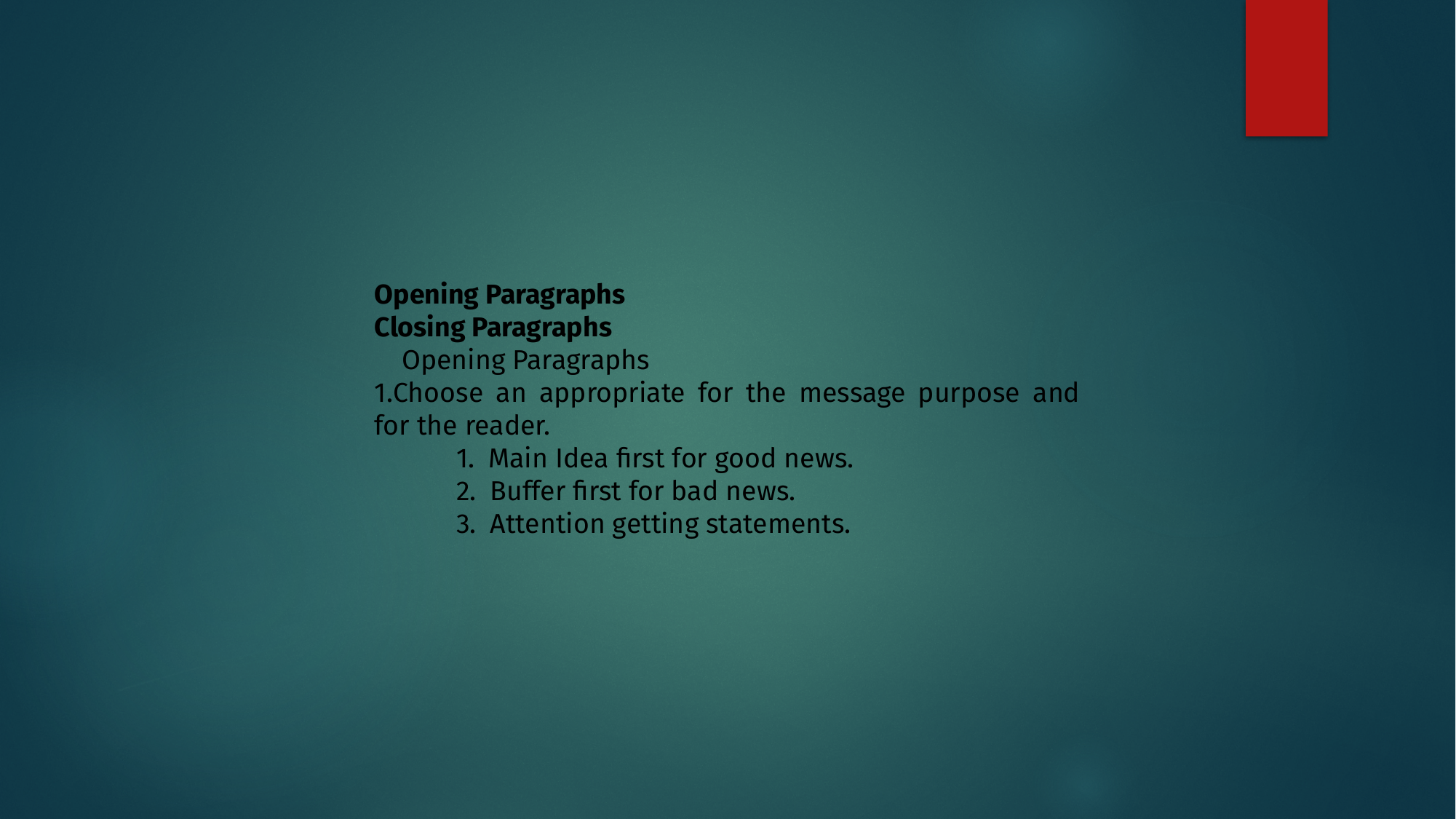

Opening Paragraphs
Closing Paragraphs
Opening Paragraphs
Choose an appropriate for the message purpose and for the reader.
1.     Main Idea first for good news.
2.     Buffer first for bad news.
3.     Attention getting statements.